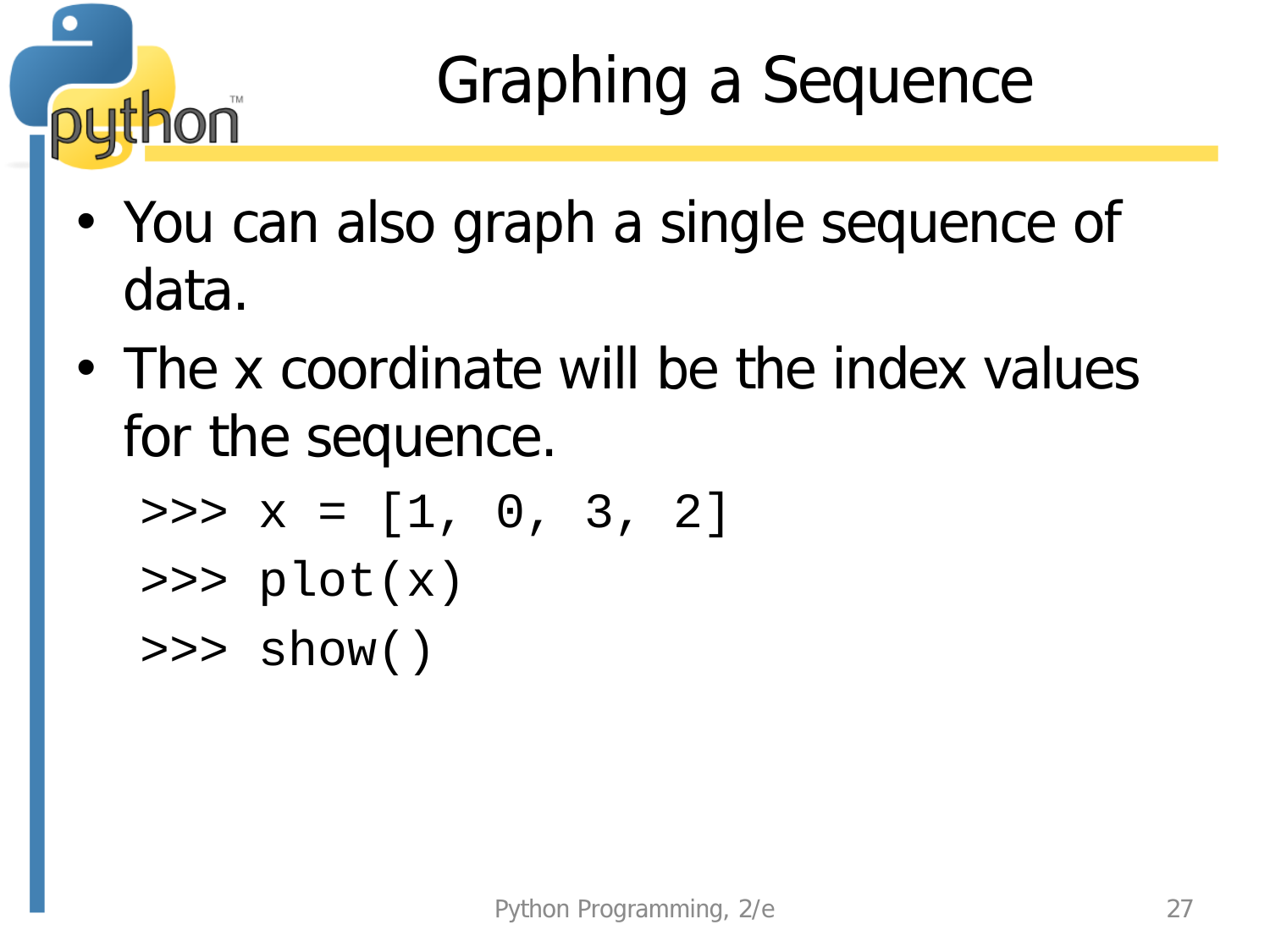

# Graphing a Sequence
You can also graph a single sequence of data.
The x coordinate will be the index values for the sequence.
>>> x = [1, 0, 3, 2]
>>> plot(x)
>>> show()

Python Programming, 2/e
27